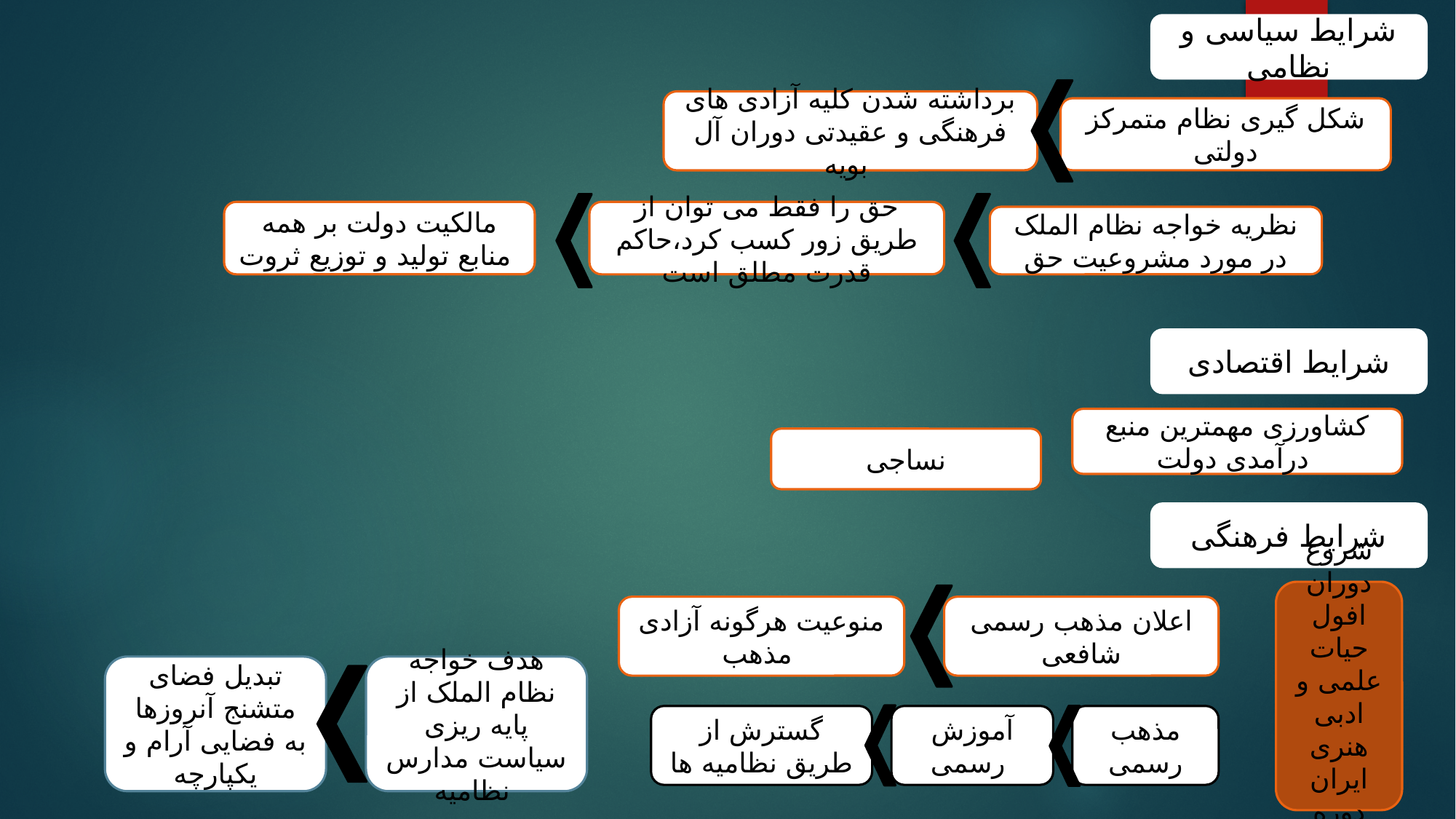

شرایط سیاسی و نظامی

برداشته شدن کلیه آزادی های فرهنگی و عقیدتی دوران آل بویه
شکل گیری نظام متمرکز دولتی

مالکیت دولت بر همه منابع تولید و توزیع ثروت
حق را فقط می توان از طریق زور کسب کرد،حاکم قدرت مطلق است
نظریه خواجه نظام الملک در مورد مشروعیت حق
شرایط اقتصادی
کشاورزی مهمترین منبع درآمدی دولت
نساجی
شرایط فرهنگی
شروع دوران افول حیات علمی و ادبی هنری ایران دوره اسلامی

منوعیت هرگونه آزادی مذهب
اعلان مذهب رسمی شافعی
تبدیل فضای متشنج آنروزها به فضایی آرام و یکپارچه
هدف خواجه نظام الملک از پایه ریزی سیاست مدارس نظامیه

گسترش از طریق نظامیه ها
آموزش رسمی

مذهب رسمی